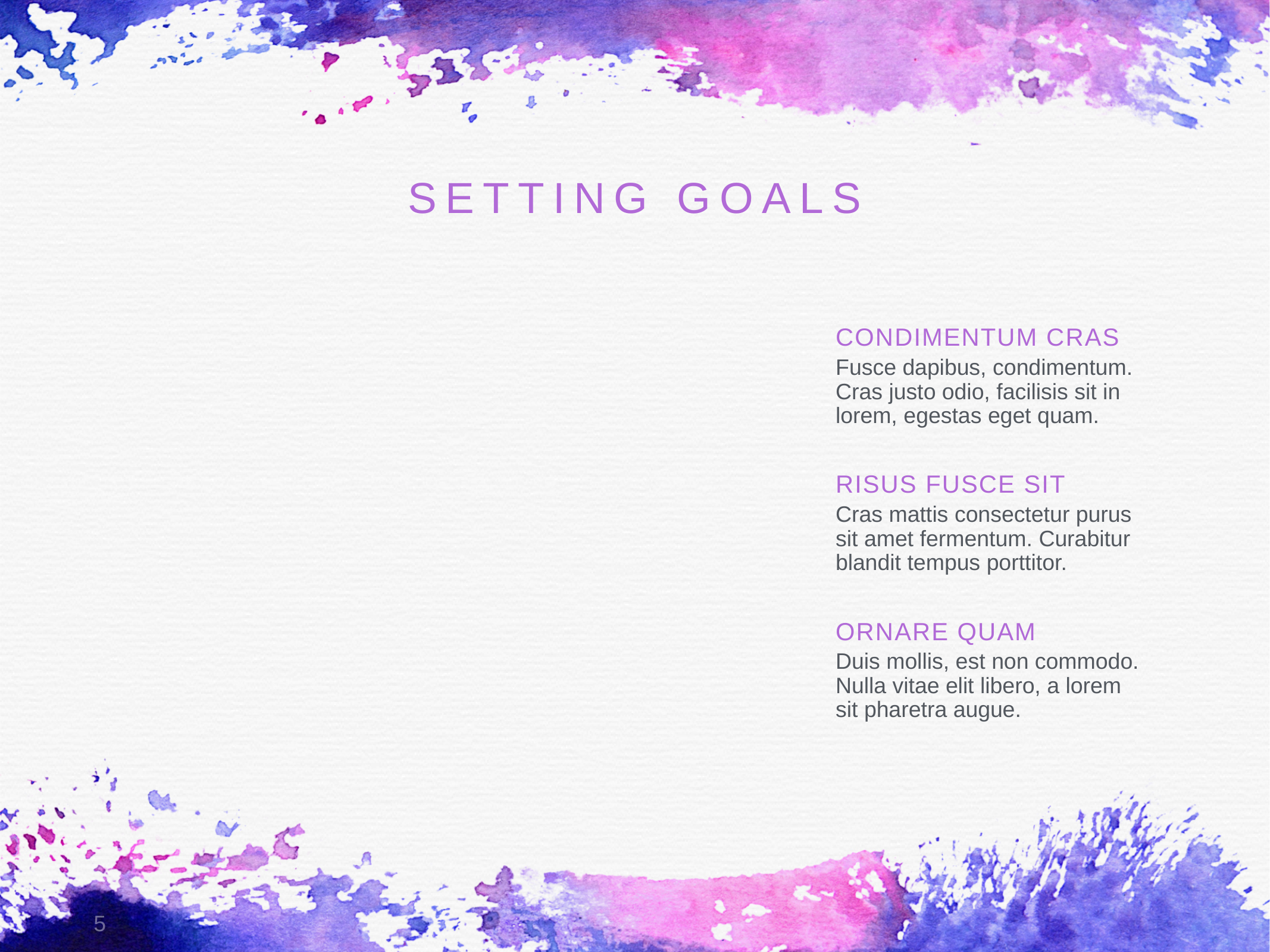

# Setting goals

Condimentum Cras

Fusce dapibus, condimentum. Cras justo odio, facilisis sit in lorem, egestas eget quam.

Risus Fusce Sit
Cras mattis consectetur purus sit amet fermentum. Curabitur blandit tempus porttitor.

Ornare Quam
Duis mollis, est non commodo. Nulla vitae elit libero, a lorem sit pharetra augue.
5